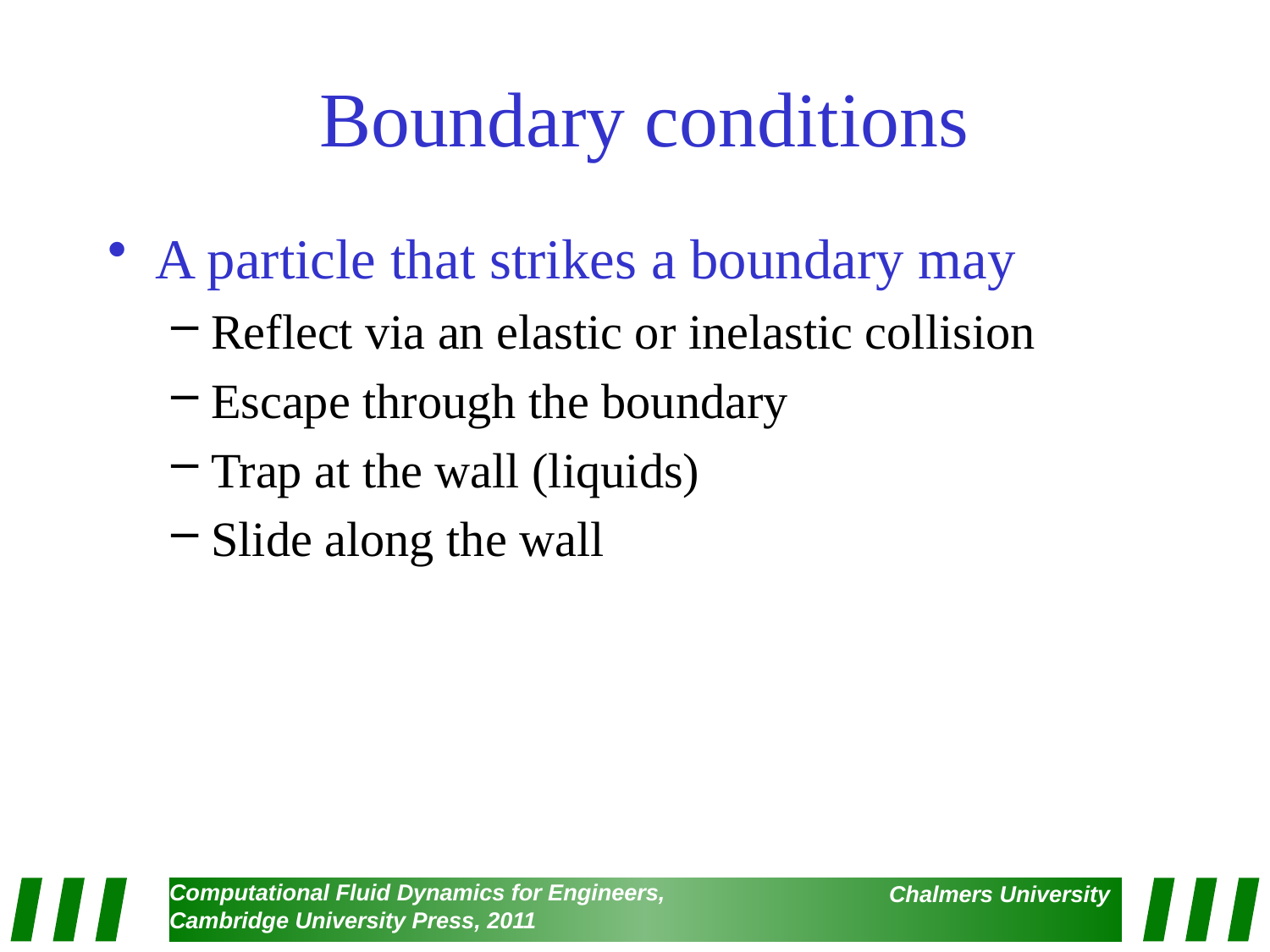

# Boundary conditions
A particle that strikes a boundary may
Reflect via an elastic or inelastic collision
Escape through the boundary
Trap at the wall (liquids)
Slide along the wall